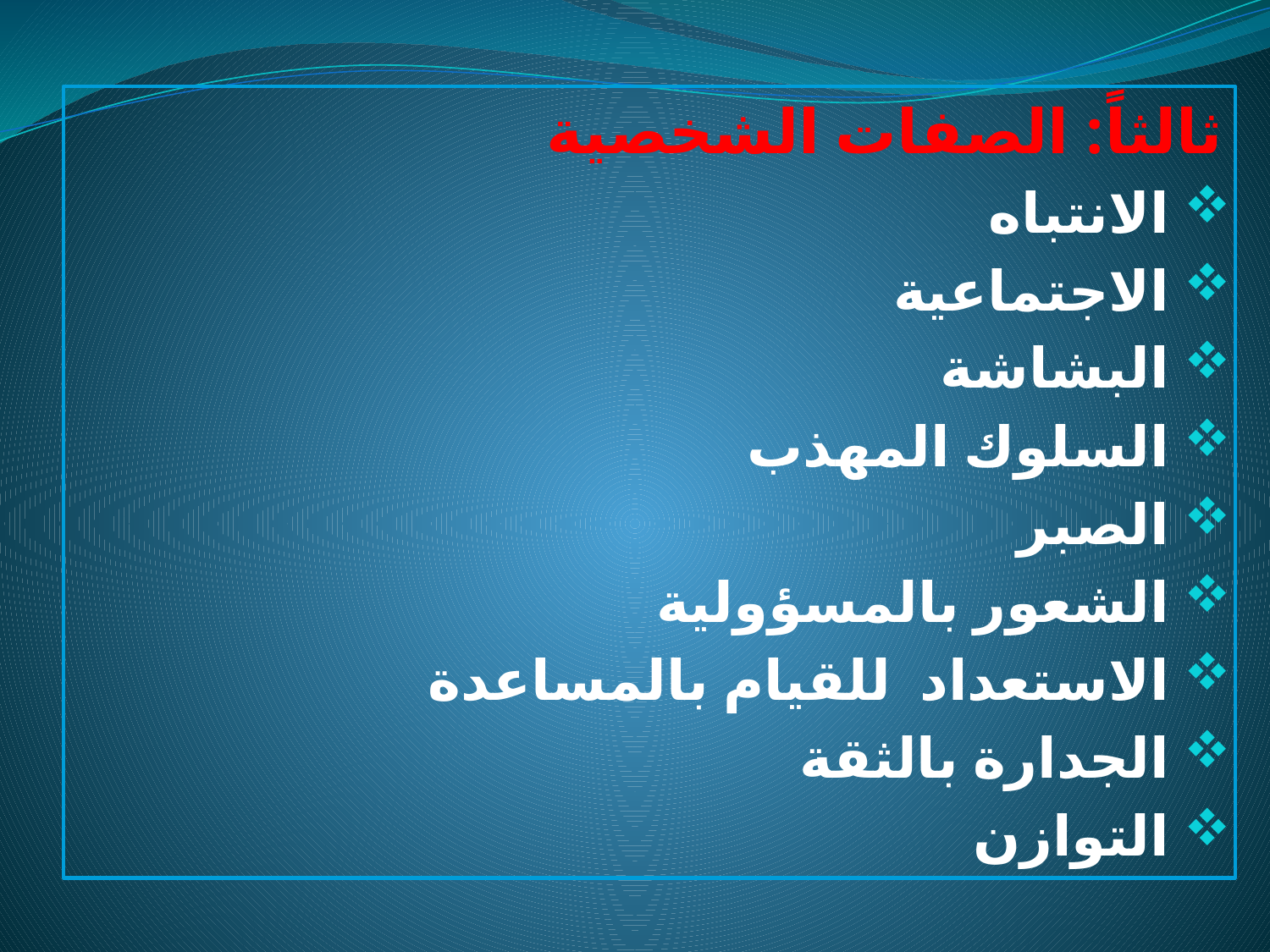

ثالثاً: الصفات الشخصية
 الانتباه
 الاجتماعية
 البشاشة
 السلوك المهذب
 الصبر
 الشعور بالمسؤولية
 الاستعداد  للقيام بالمساعدة
 الجدارة بالثقة
 التوازن